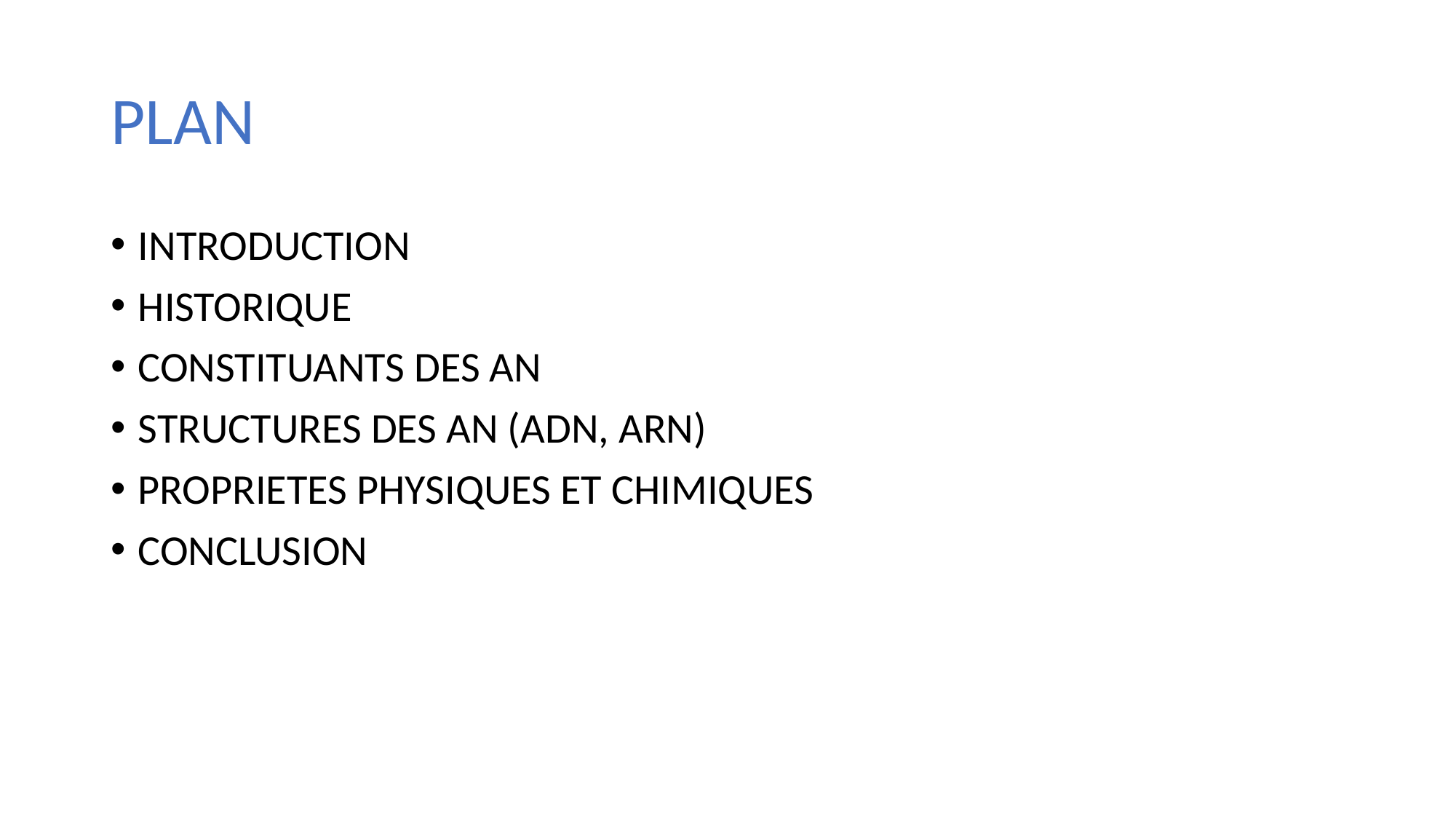

# PLAN
INTRODUCTION
HISTORIQUE
CONSTITUANTS DES AN
STRUCTURES DES AN (ADN, ARN)
PROPRIETES PHYSIQUES ET CHIMIQUES
CONCLUSION